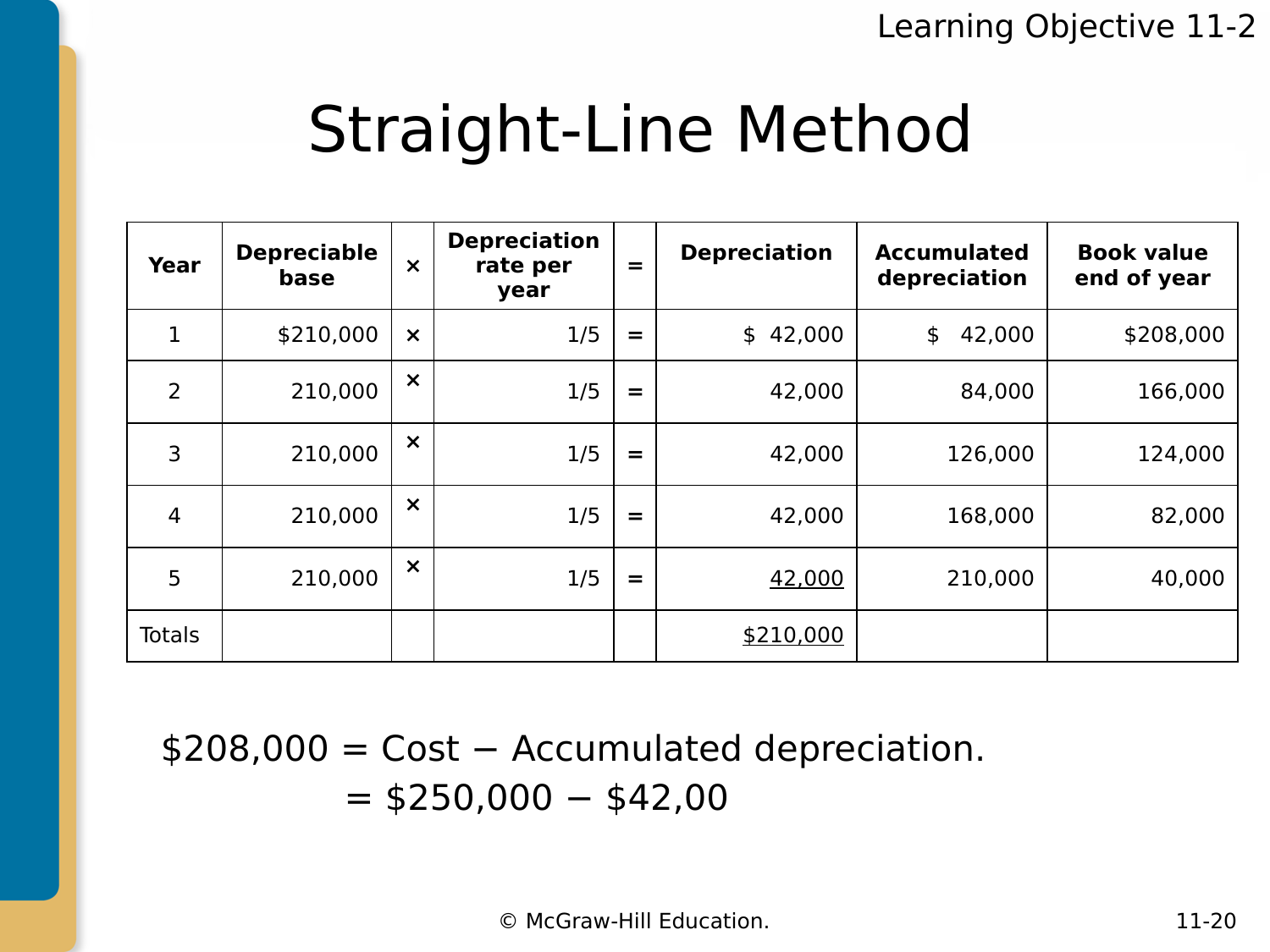

Learning Objective 11-2
# Straight-Line Method
| Year | Depreciable base | × | Depreciation rate per year | = | Depreciation | Accumulated depreciation | Book value end of year |
| --- | --- | --- | --- | --- | --- | --- | --- |
| 1 | $210,000 | × | 1/5 | = | $ 42,000 | $ 42,000 | $208,000 |
| 2 | 210,000 | × | 1/5 | = | 42,000 | 84,000 | 166,000 |
| 3 | 210,000 | × | 1/5 | = | 42,000 | 126,000 | 124,000 |
| 4 | 210,000 | × | 1/5 | = | 42,000 | 168,000 | 82,000 |
| 5 | 210,000 | × | 1/5 | = | 42,000 | 210,000 | 40,000 |
| Totals |  |  |  |  | $210,000 |  |  |
$208,000 = Cost − Accumulated depreciation.
= $250,000 − $42,00